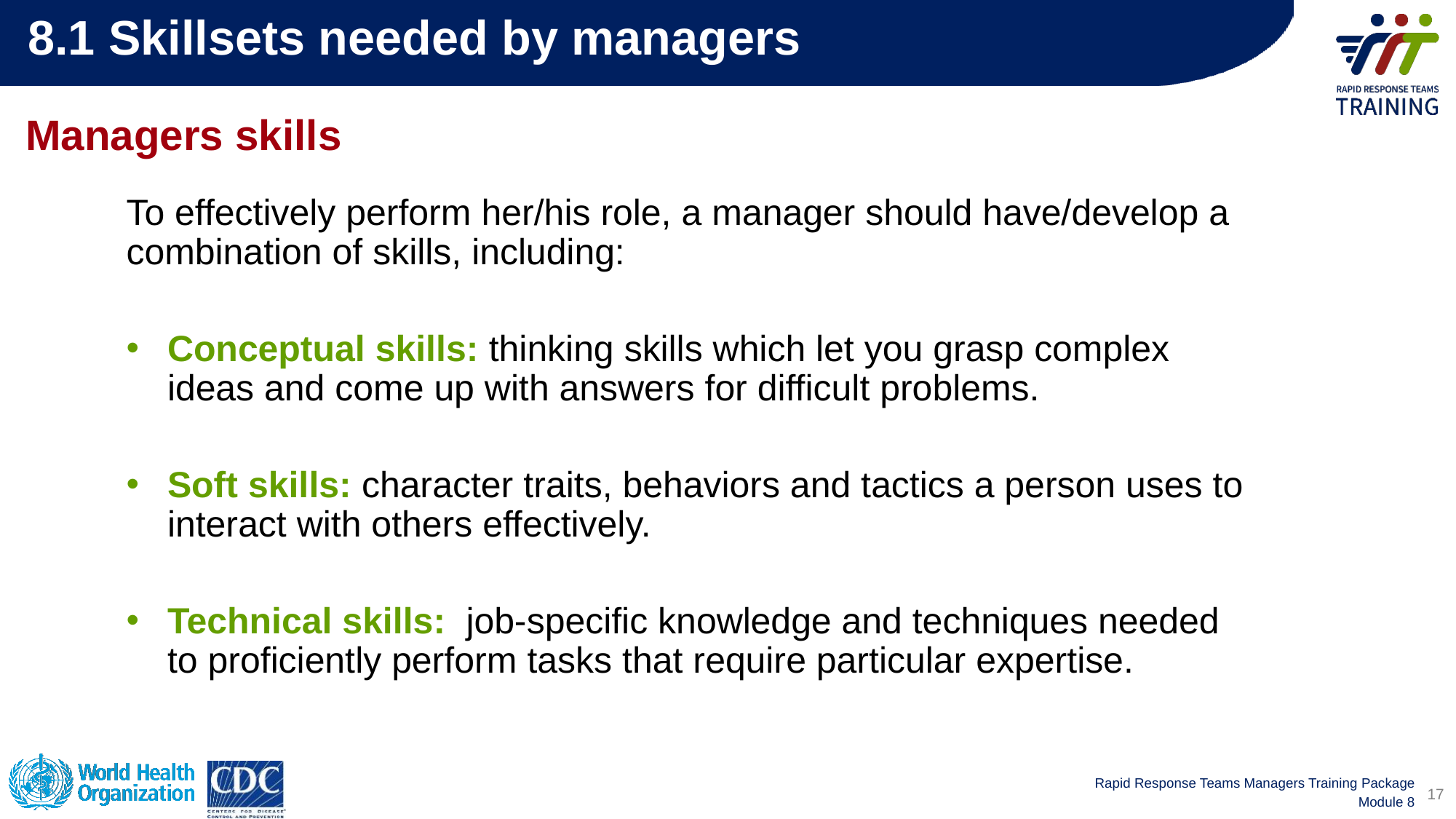

8.1 Skillsets needed by managers

# Managers skills
To effectively perform her/his role, a manager should have/develop a combination of skills, including:

Conceptual skills: thinking skills which let you grasp complex ideas and come up with answers for difficult problems.

Soft skills: character traits, behaviors and tactics a person uses to interact with others effectively.

Technical skills:  job-specific knowledge and techniques needed to proficiently perform tasks that require particular expertise.

17